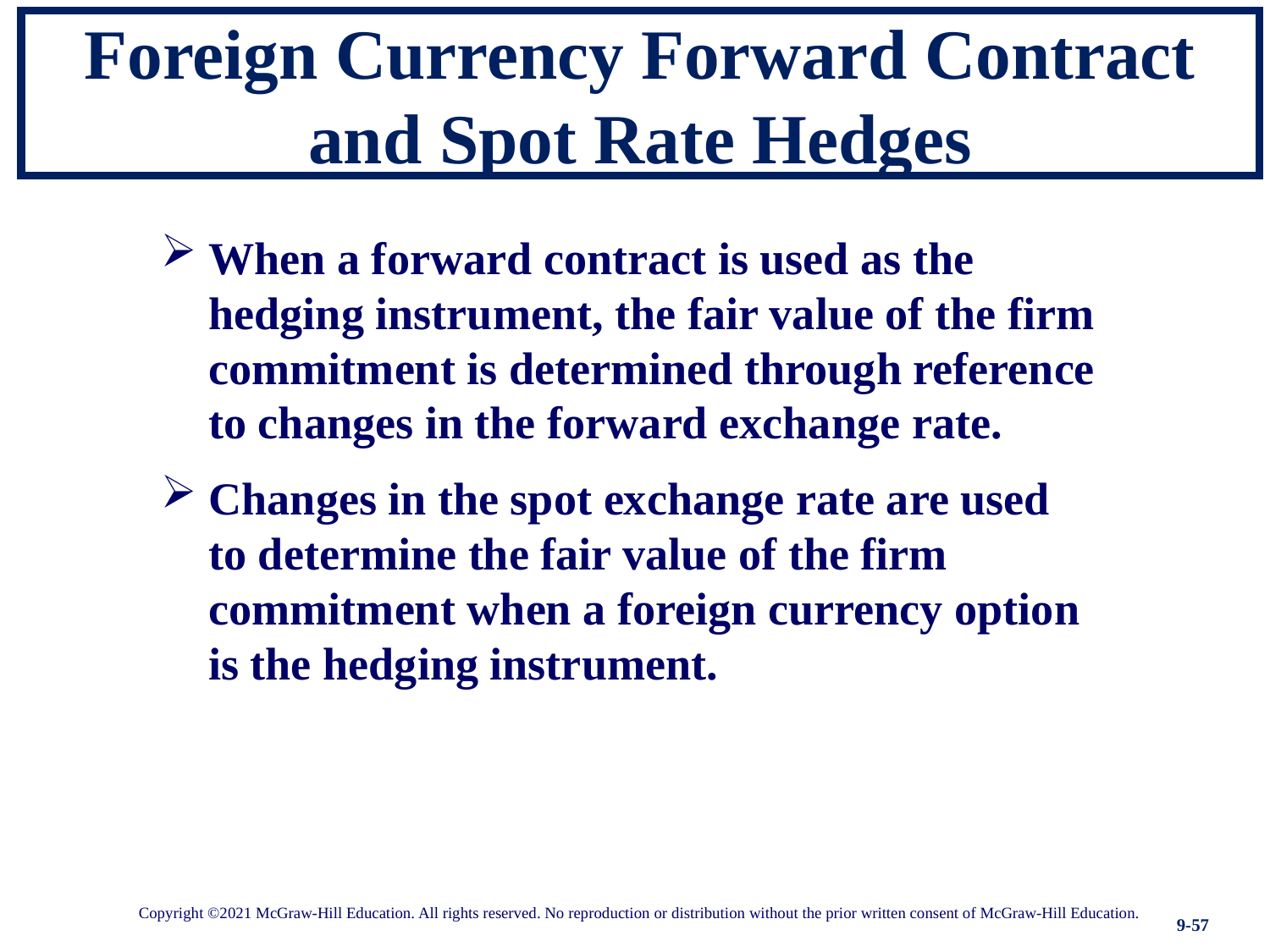

# Foreign Currency Forward Contract and Spot Rate Hedges
When a forward contract is used as the hedging instrument, the fair value of the firm commitment is determined through reference to changes in the forward exchange rate.
Changes in the spot exchange rate are used to determine the fair value of the firm commitment when a foreign currency option is the hedging instrument.
Copyright ©2021 McGraw-Hill Education. All rights reserved. No reproduction or distribution without the prior written consent of McGraw-Hill Education.
9-57